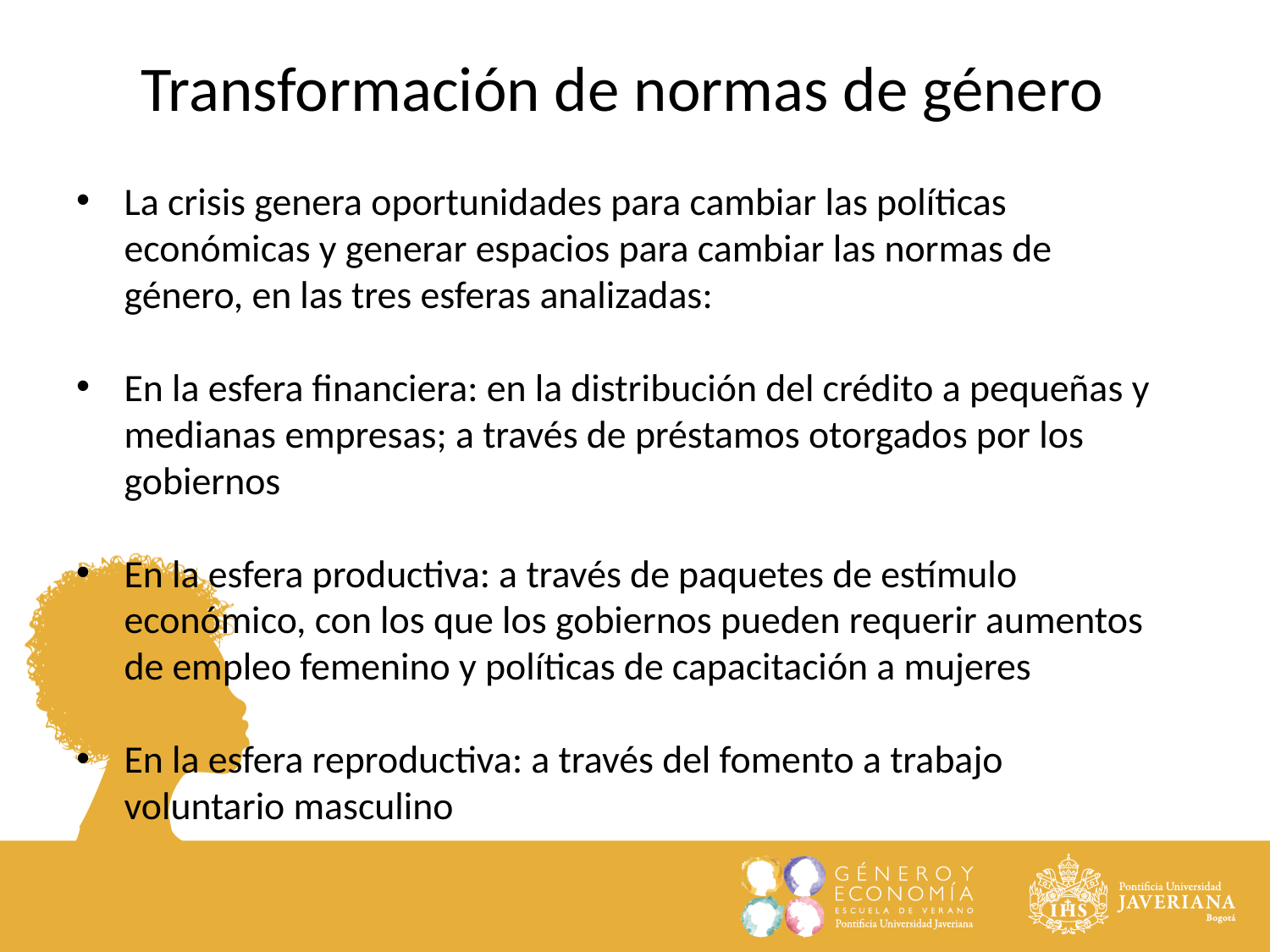

Transformación de normas de género
La crisis genera oportunidades para cambiar las políticas económicas y generar espacios para cambiar las normas de género, en las tres esferas analizadas:

En la esfera financiera: en la distribución del crédito a pequeñas y medianas empresas; a través de préstamos otorgados por los gobiernos

En la esfera productiva: a través de paquetes de estímulo económico, con los que los gobiernos pueden requerir aumentos de empleo femenino y políticas de capacitación a mujeres

En la esfera reproductiva: a través del fomento a trabajo voluntario masculino